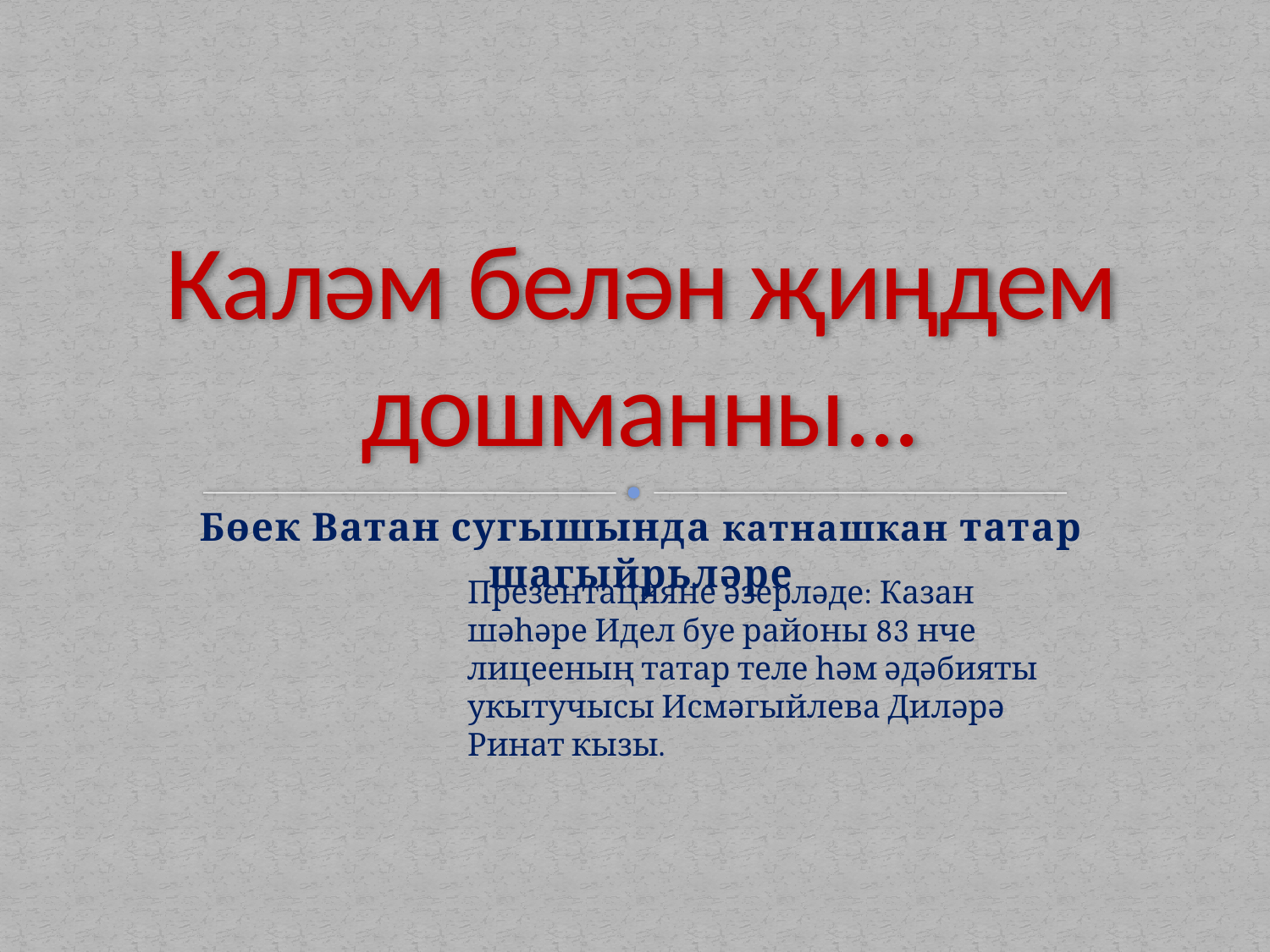

# Каләм белән җиңдем дошманны...
Бөек Ватан сугышында катнашкан татар шагыйрьләре

Презентацияне әзерләде: Казан шәһәре Идел буе районы 83 нче лицееның татар теле һәм әдәбияты укытучысы Исмәгыйлева Диләрә Ринат кызы.